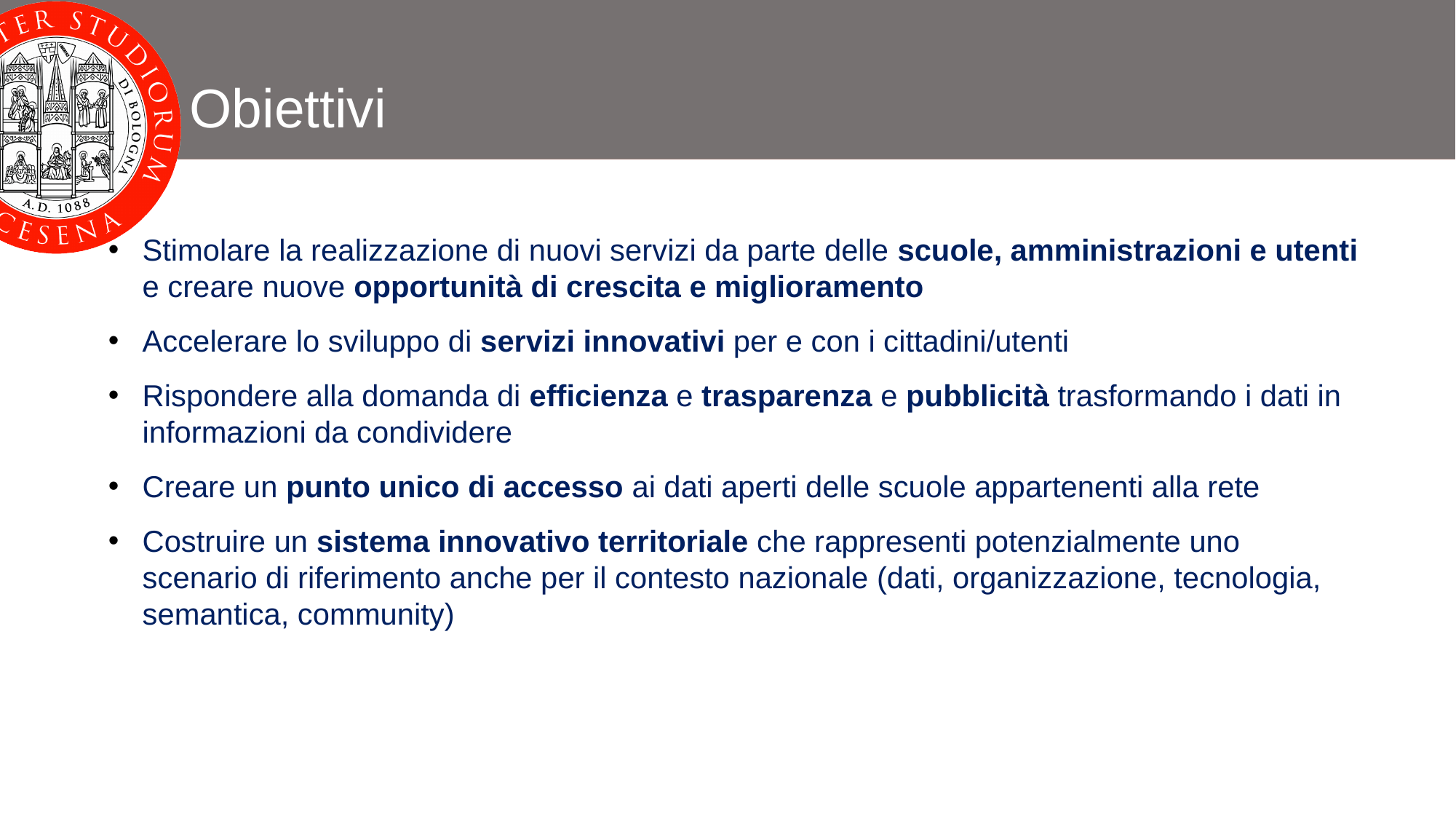

# Obiettivi
Stimolare la realizzazione di nuovi servizi da parte delle scuole, amministrazioni e utenti e creare nuove opportunità di crescita e miglioramento
Accelerare lo sviluppo di servizi innovativi per e con i cittadini/utenti
Rispondere alla domanda di efficienza e trasparenza e pubblicità trasformando i dati in informazioni da condividere
Creare un punto unico di accesso ai dati aperti delle scuole appartenenti alla rete
Costruire un sistema innovativo territoriale che rappresenti potenzialmente uno scenario di riferimento anche per il contesto nazionale (dati, organizzazione, tecnologia, semantica, community)